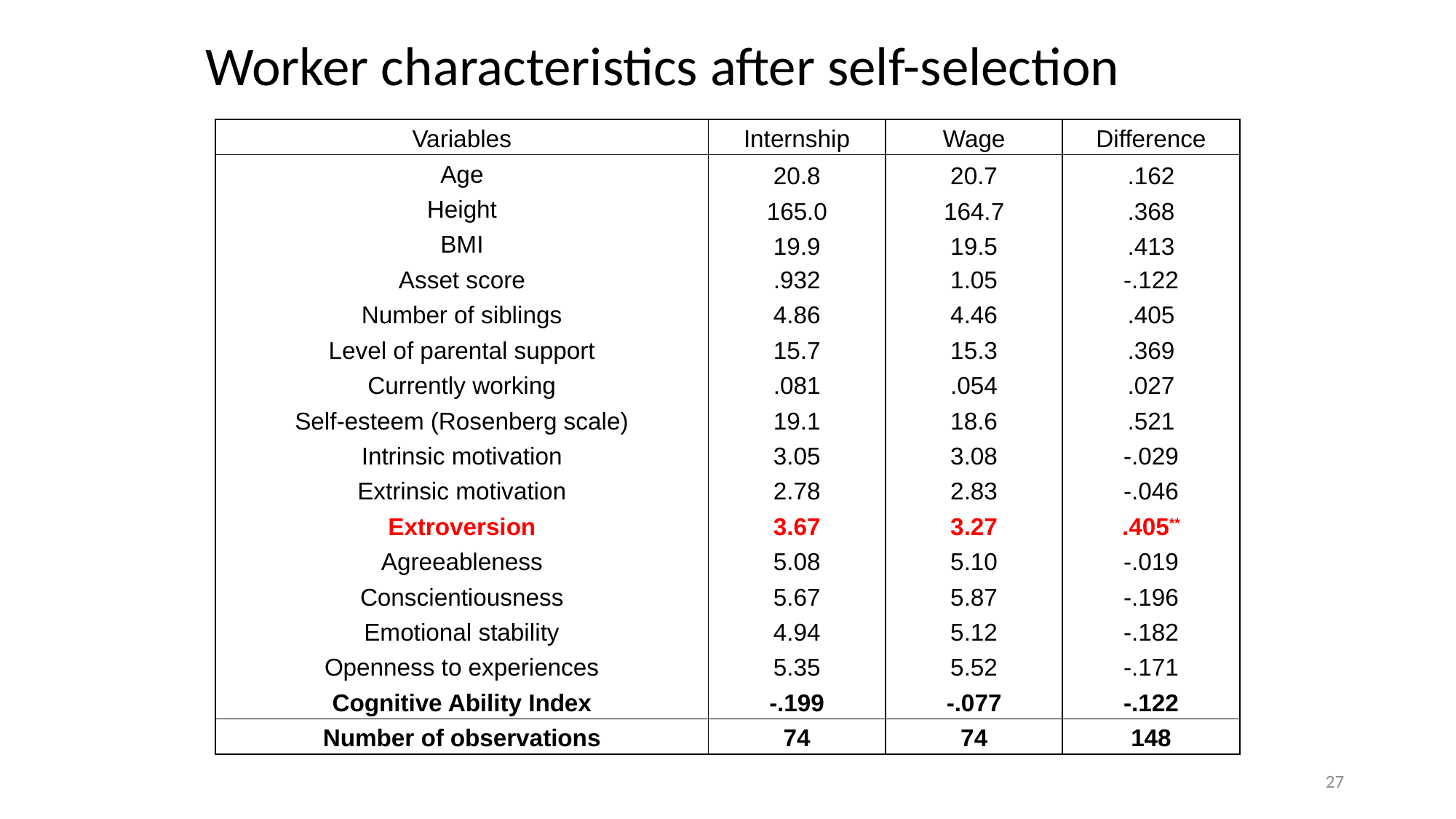

# Worker characteristics after self-selection
| Variables | Internship | Wage | Difference |
| --- | --- | --- | --- |
| Age | 20.8 | 20.7 | .162 |
| Height | 165.0 | 164.7 | .368 |
| BMI | 19.9 | 19.5 | .413 |
| Asset score | .932 | 1.05 | -.122 |
| Number of siblings | 4.86 | 4.46 | .405 |
| Level of parental support | 15.7 | 15.3 | .369 |
| Currently working | .081 | .054 | .027 |
| Self-esteem (Rosenberg scale) | 19.1 | 18.6 | .521 |
| Intrinsic motivation | 3.05 | 3.08 | -.029 |
| Extrinsic motivation | 2.78 | 2.83 | -.046 |
| Extroversion | 3.67 | 3.27 | .405\*\* |
| Agreeableness | 5.08 | 5.10 | -.019 |
| Conscientiousness | 5.67 | 5.87 | -.196 |
| Emotional stability | 4.94 | 5.12 | -.182 |
| Openness to experiences | 5.35 | 5.52 | -.171 |
| Cognitive Ability Index | -.199 | -.077 | -.122 |
| Number of observations | 74 | 74 | 148 |
27